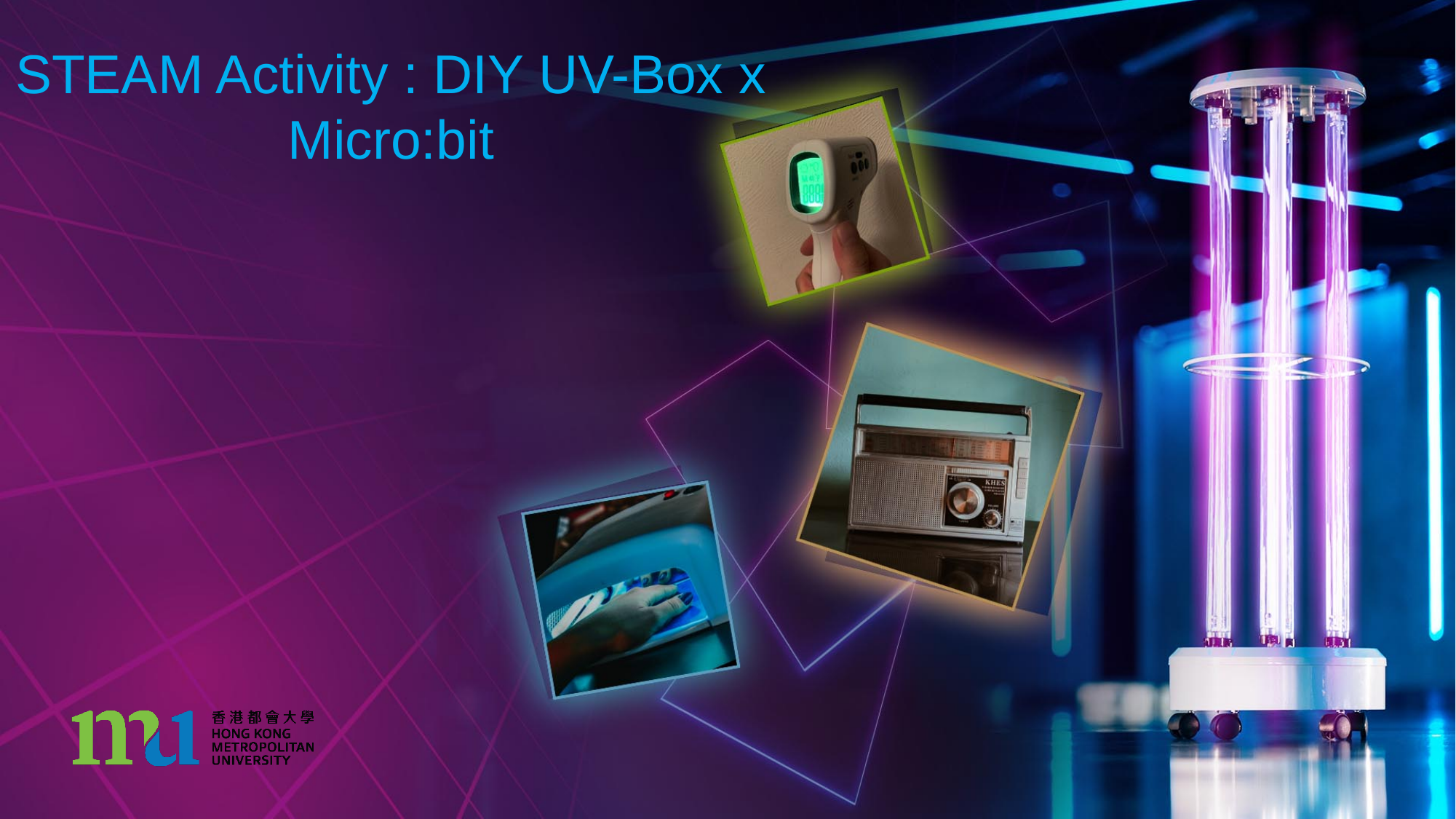

STEAM Activity : DIY UV-Box x Micro:bit